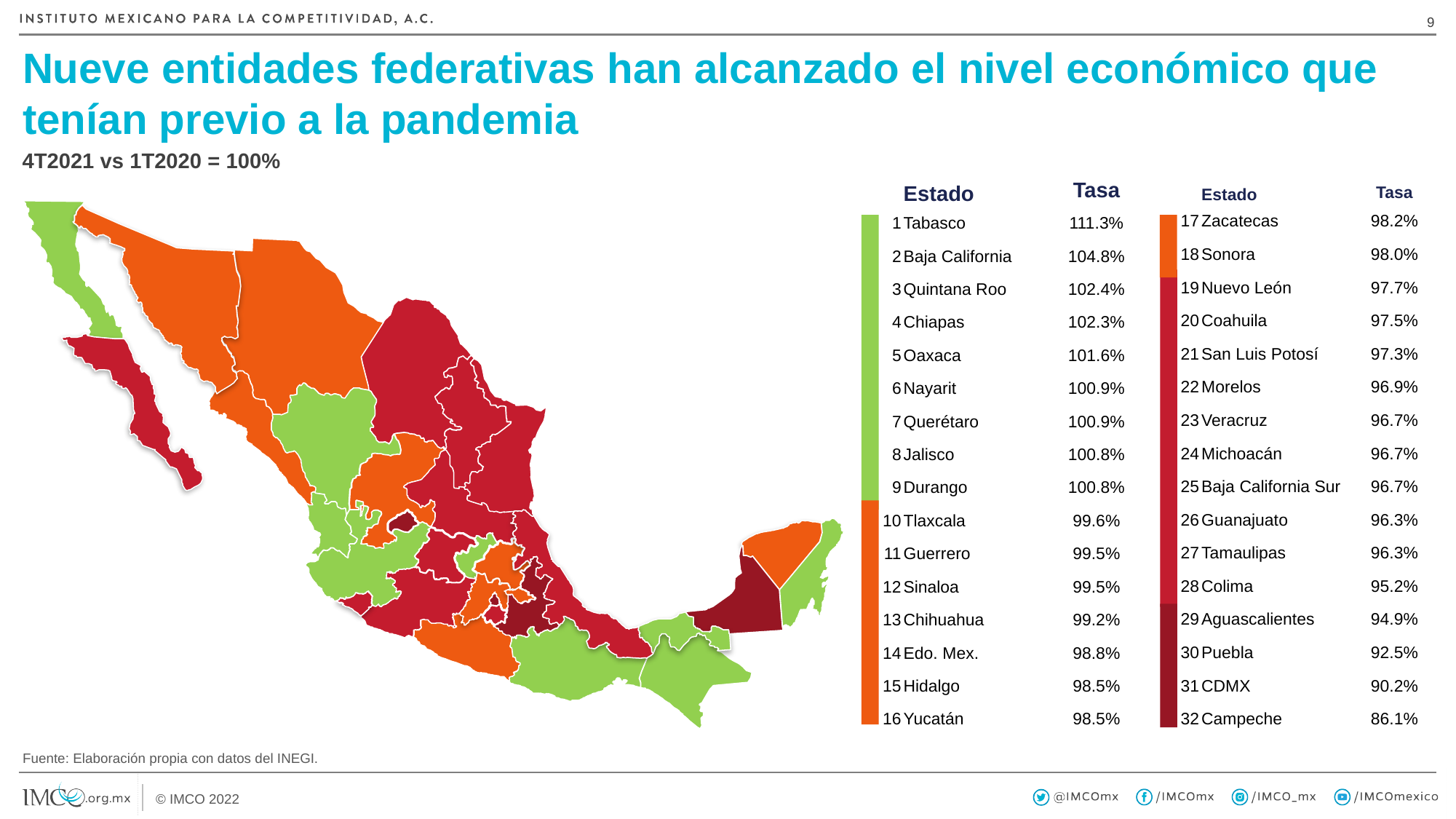

9
# Nueve entidades federativas han alcanzado el nivel económico que tenían previo a la pandemia
4T2021 vs 1T2020 = 100%
|  | Estado | Tasa |
| --- | --- | --- |
| 1 | Tabasco | 111.3% |
| 2 | Baja California | 104.8% |
| 3 | Quintana Roo | 102.4% |
| 4 | Chiapas | 102.3% |
| 5 | Oaxaca | 101.6% |
| 6 | Nayarit | 100.9% |
| 7 | Querétaro | 100.9% |
| 8 | Jalisco | 100.8% |
| 9 | Durango | 100.8% |
| 10 | Tlaxcala | 99.6% |
| 11 | Guerrero | 99.5% |
| 12 | Sinaloa | 99.5% |
| 13 | Chihuahua | 99.2% |
| 14 | Edo. Mex. | 98.8% |
| 15 | Hidalgo | 98.5% |
| 16 | Yucatán | 98.5% |
|  | Estado | Tasa |
| --- | --- | --- |
| 17 | Zacatecas | 98.2% |
| 18 | Sonora | 98.0% |
| 19 | Nuevo León | 97.7% |
| 20 | Coahuila | 97.5% |
| 21 | San Luis Potosí | 97.3% |
| 22 | Morelos | 96.9% |
| 23 | Veracruz | 96.7% |
| 24 | Michoacán | 96.7% |
| 25 | Baja California Sur | 96.7% |
| 26 | Guanajuato | 96.3% |
| 27 | Tamaulipas | 96.3% |
| 28 | Colima | 95.2% |
| 29 | Aguascalientes | 94.9% |
| 30 | Puebla | 92.5% |
| 31 | CDMX | 90.2% |
| 32 | Campeche | 86.1% |

Fuente: Elaboración propia con datos del INEGI.